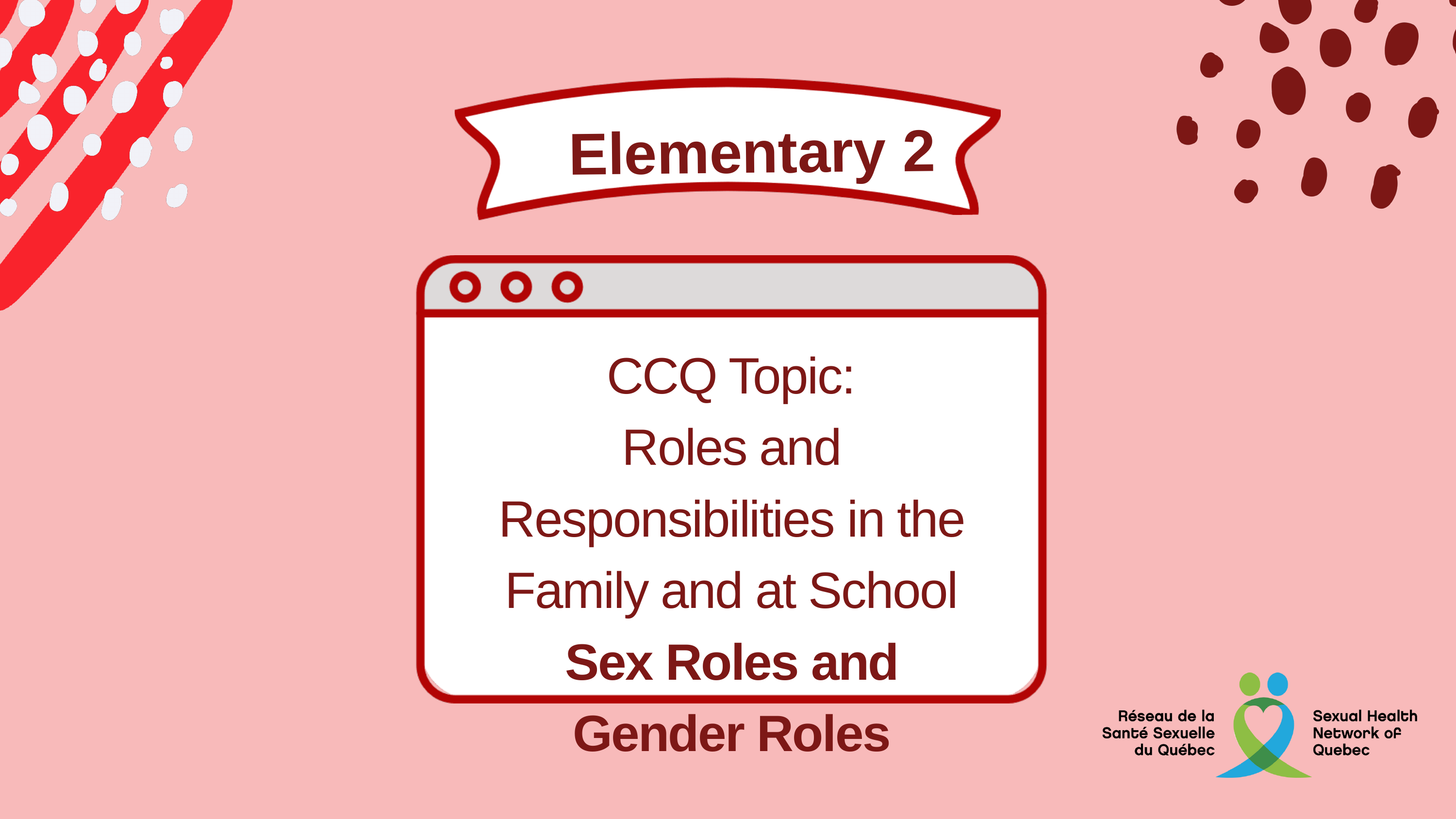

Elementary 2

CCQ Topic:
Roles and Responsibilities in the Family and at School
Sex Roles and Gender Roles